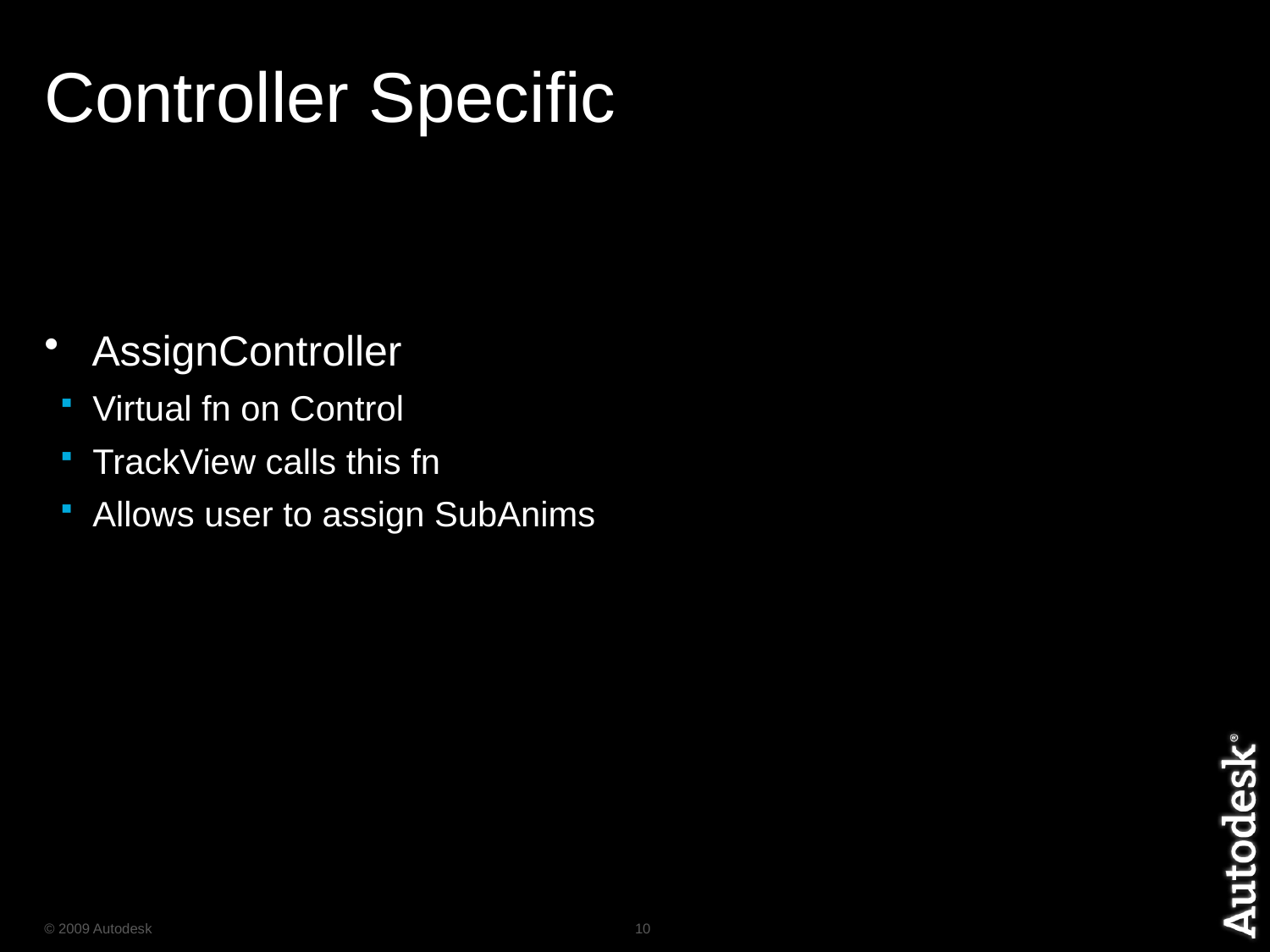

# Controller Specific

AssignController
Virtual fn on Control
TrackView calls this fn
Allows user to assign SubAnims